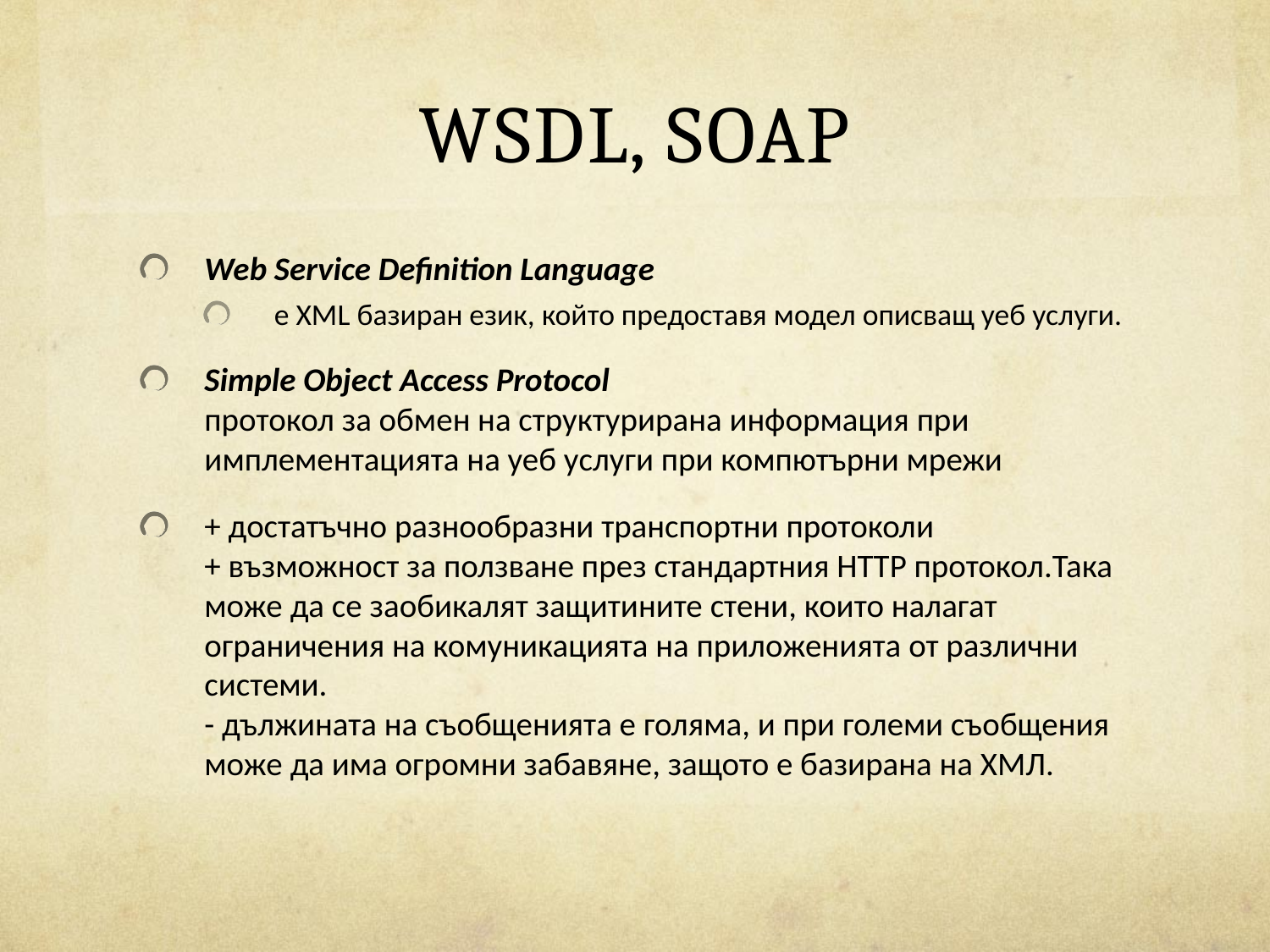

# WSDL, SOAP
Web Service Definition Language
 е XML базиран език, който предоставя модел описващ уеб услуги.
Simple Object Access Protocol
протокол за обмен на структурирана информация при имплементацията на уеб услуги при компютърни мрежи
+ достатъчно разнообразни транспортни протоколи
+ възможност за ползване през стандартния НТТР протокол.Така може да се заобикалят защитините стени, които налагат ограничения на комуникацията на приложенията от различни системи.
- дължината на съобщенията е голяма, и при големи съобщения може да има огромни забавяне, защото е базирана на ХМЛ.